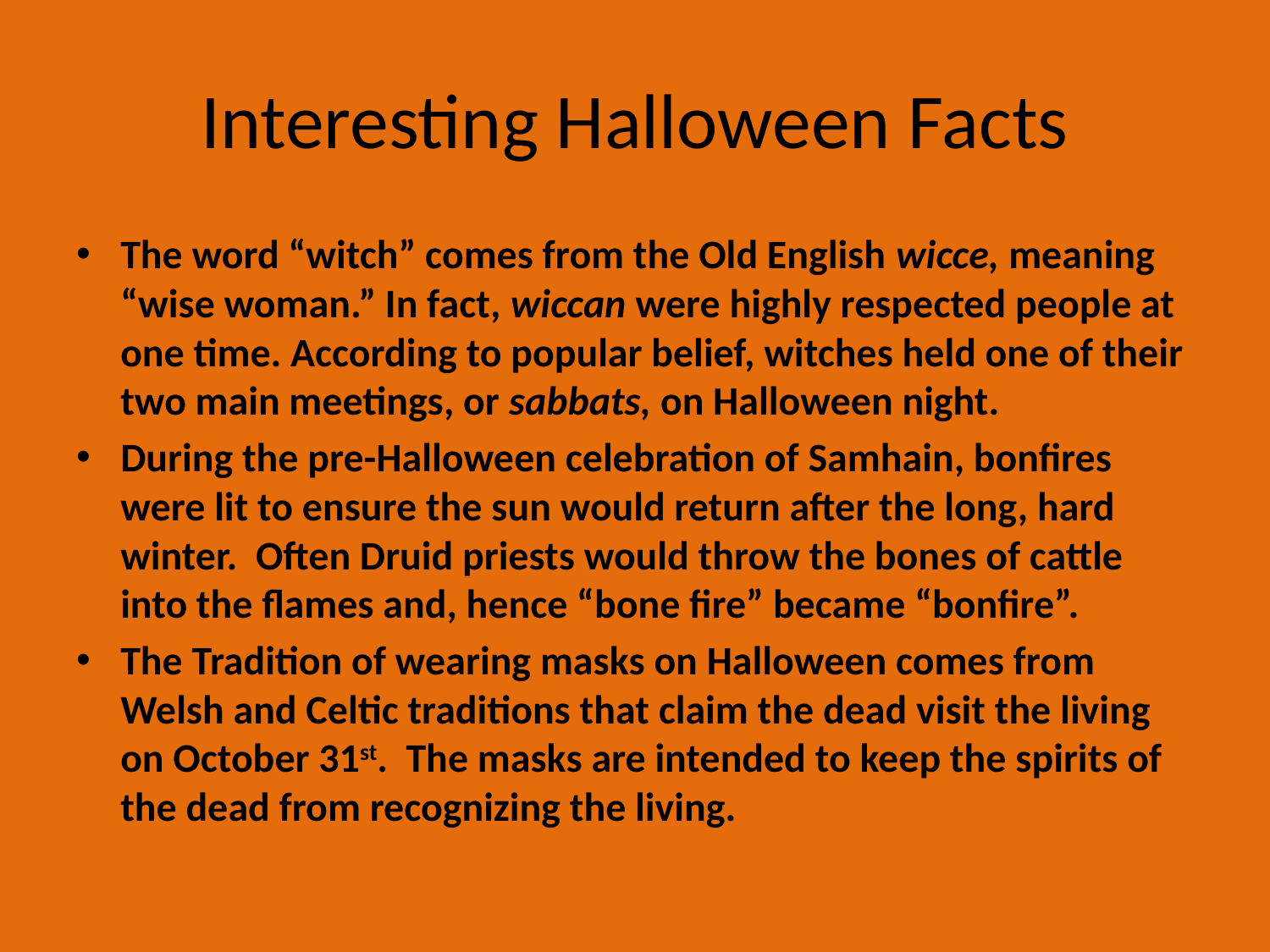

# Interesting Halloween Facts
The word “witch” comes from the Old English wicce, meaning “wise woman.” In fact, wiccan were highly respected people at one time. According to popular belief, witches held one of their two main meetings, or sabbats, on Halloween night.
During the pre-Halloween celebration of Samhain, bonfires were lit to ensure the sun would return after the long, hard winter.  Often Druid priests would throw the bones of cattle into the flames and, hence “bone fire” became “bonfire”.
The Tradition of wearing masks on Halloween comes from Welsh and Celtic traditions that claim the dead visit the living on October 31st.  The masks are intended to keep the spirits of the dead from recognizing the living.